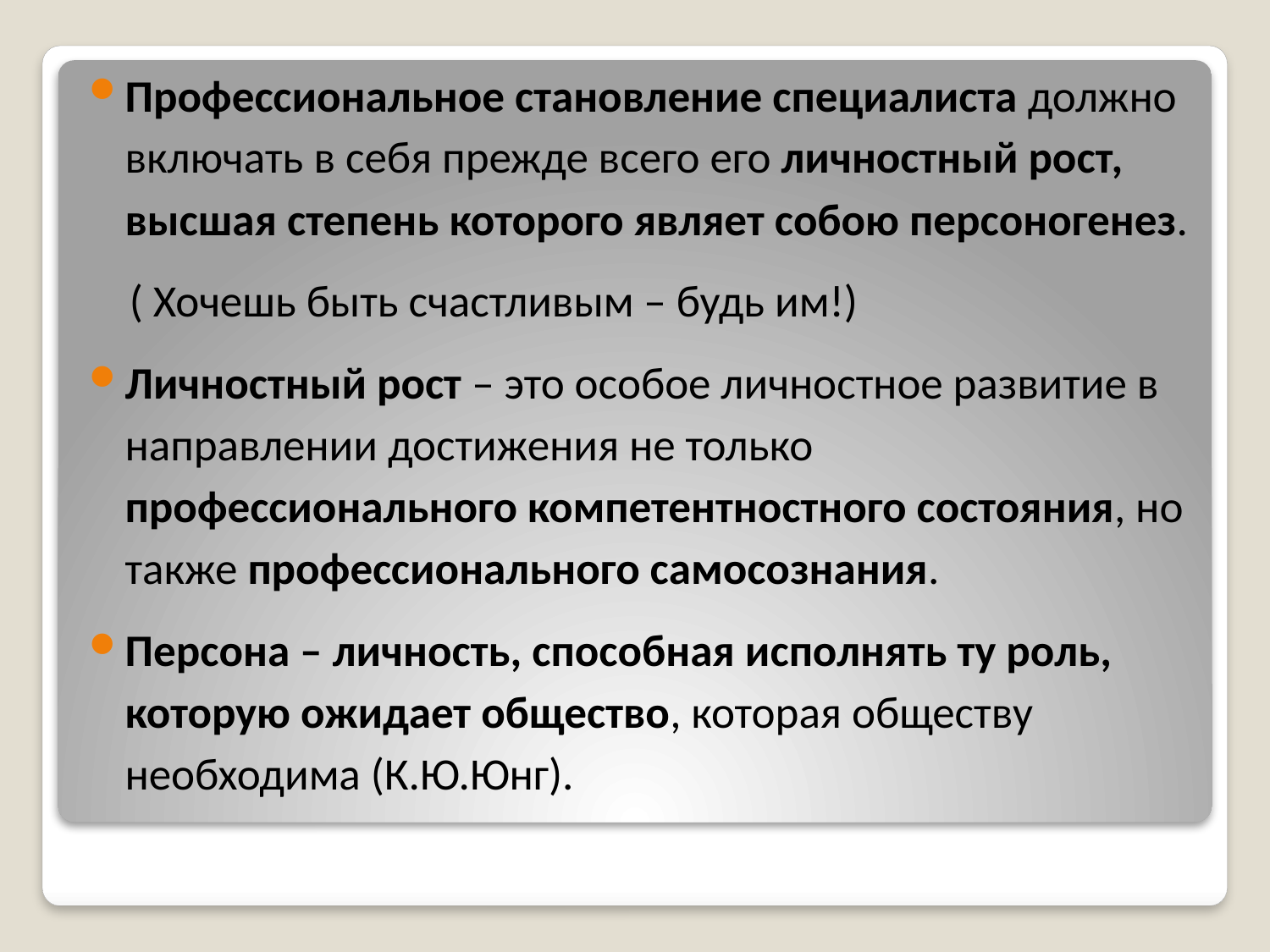

Профессиональное становление специалиста должно включать в себя прежде всего его личностный рост, высшая степень которого являет собою персоногенез.
    ( Хочешь быть счастливым – будь им!)
Личностный рост – это особое личностное развитие в направлении достижения не только профессионального компетентностного состояния, но также профессионального самосознания.
Персона – личность, способная исполнять ту роль, которую ожидает общество, которая обществу необходима (К.Ю.Юнг).